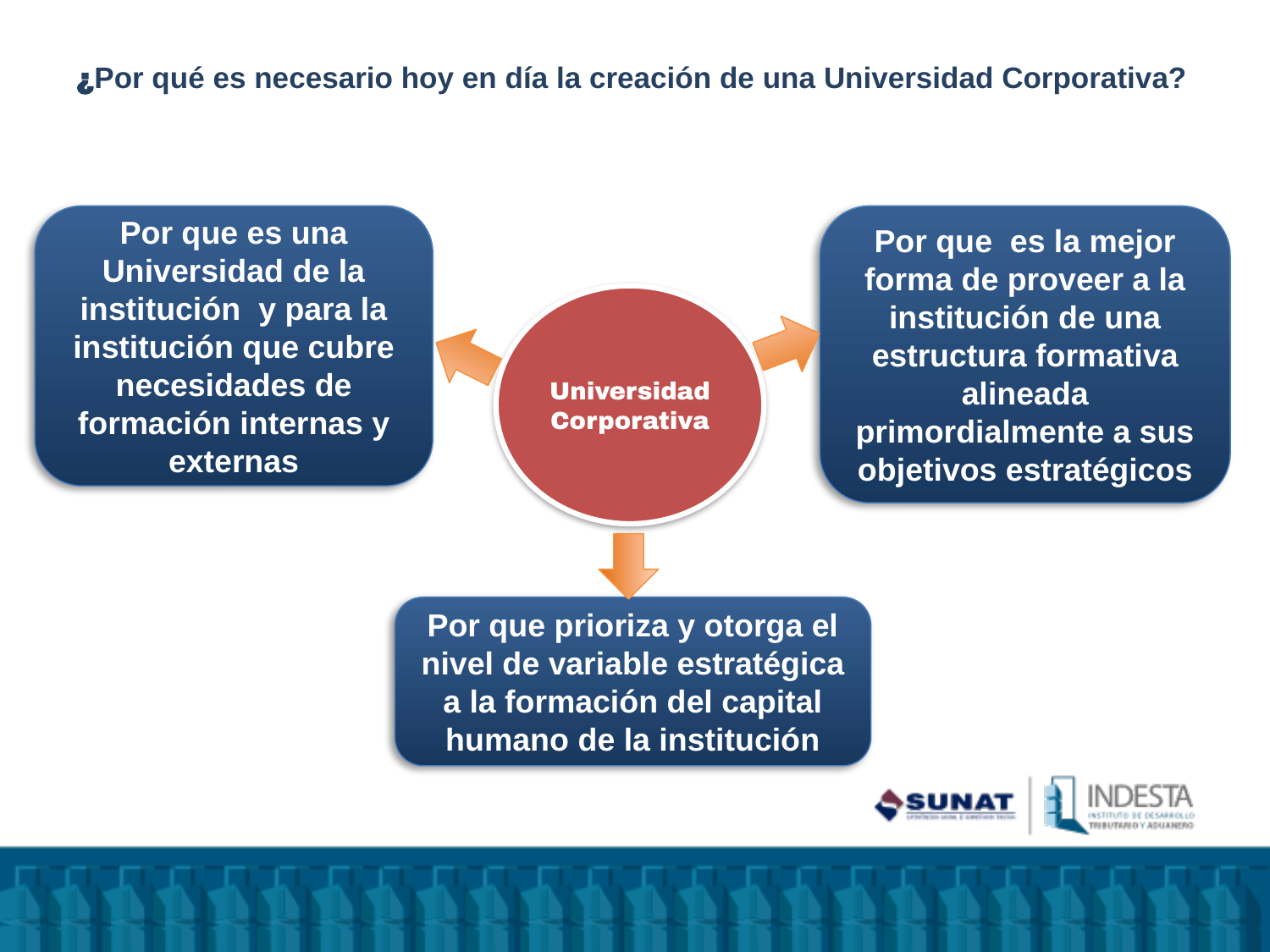

¿Por qué es necesario hoy en día la creación de una Universidad Corporativa?
Por que es una Universidad de la
institución  y para la institución que cubre necesidades de formación internas y externas
Por que  es la mejor forma de proveer a la institución de una estructura formativa alineada primordialmente a sus objetivos estratégicos
Universidad Corporativa

Por que prioriza y otorga el nivel de variable estratégica a la formación del capital humano de la institución